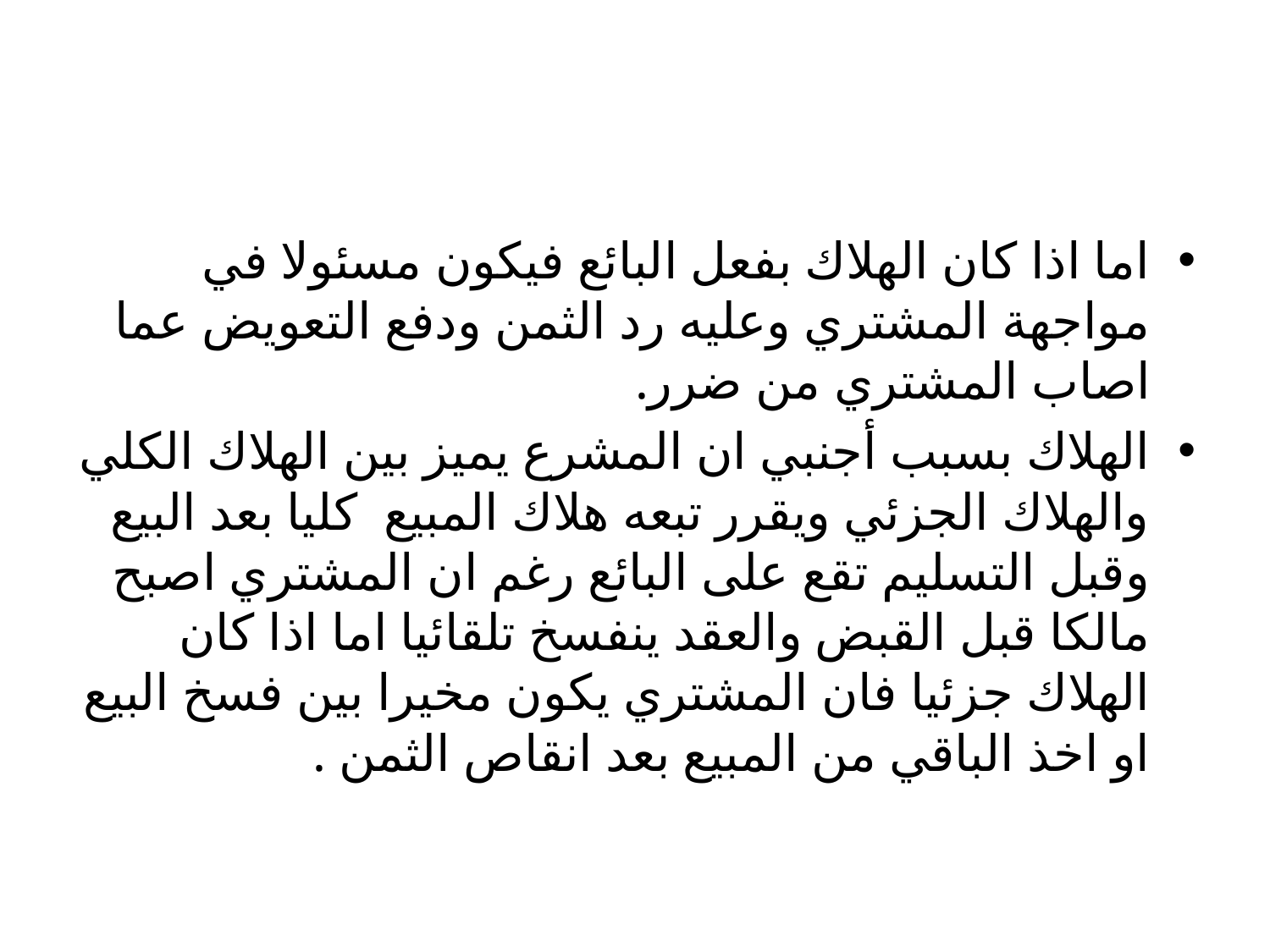

#
اما اذا كان الهلاك بفعل البائع فيكون مسئولا في مواجهة المشتري وعليه رد الثمن ودفع التعويض عما اصاب المشتري من ضرر.
الهلاك بسبب أجنبي ان المشرع يميز بين الهلاك الكلي والهلاك الجزئي ويقرر تبعه هلاك المبيع  كليا بعد البيع وقبل التسليم تقع على البائع رغم ان المشتري اصبح مالكا قبل القبض والعقد ينفسخ تلقائيا اما اذا كان الهلاك جزئيا فان المشتري يكون مخيرا بين فسخ البيع او اخذ الباقي من المبيع بعد انقاص الثمن .